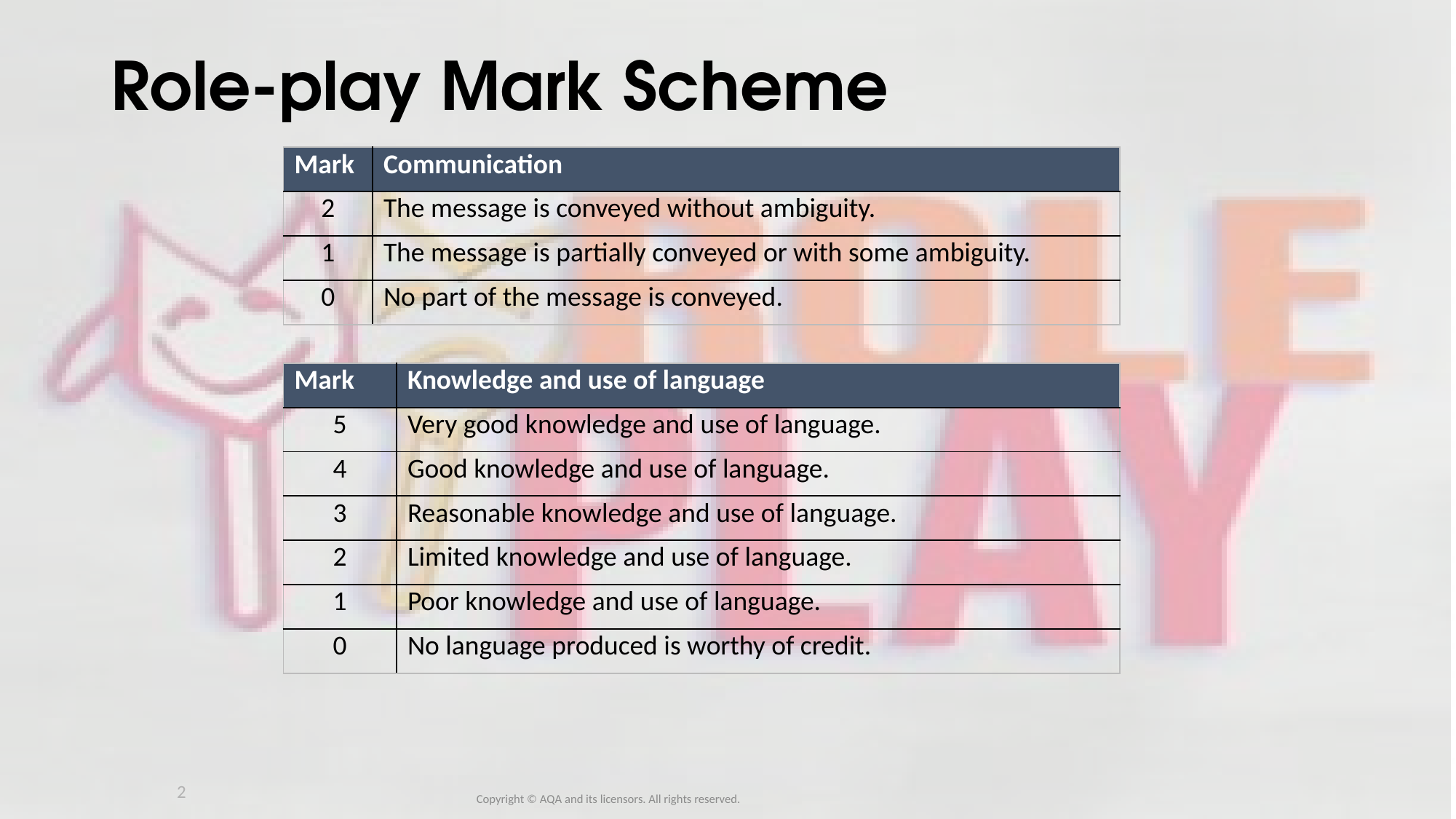

# Role-play Mark Scheme
| Mark | Communication |
| --- | --- |
| 2 | The message is conveyed without ambiguity. |
| 1 | The message is partially conveyed or with some ambiguity. |
| 0 | No part of the message is conveyed. |
| Mark | Knowledge and use of language |
| --- | --- |
| 5 | Very good knowledge and use of language. |
| 4 | Good knowledge and use of language. |
| 3 | Reasonable knowledge and use of language. |
| 2 | Limited knowledge and use of language. |
| 1 | Poor knowledge and use of language. |
| 0 | No language produced is worthy of credit. |
2
Copyright © AQA and its licensors. All rights reserved.